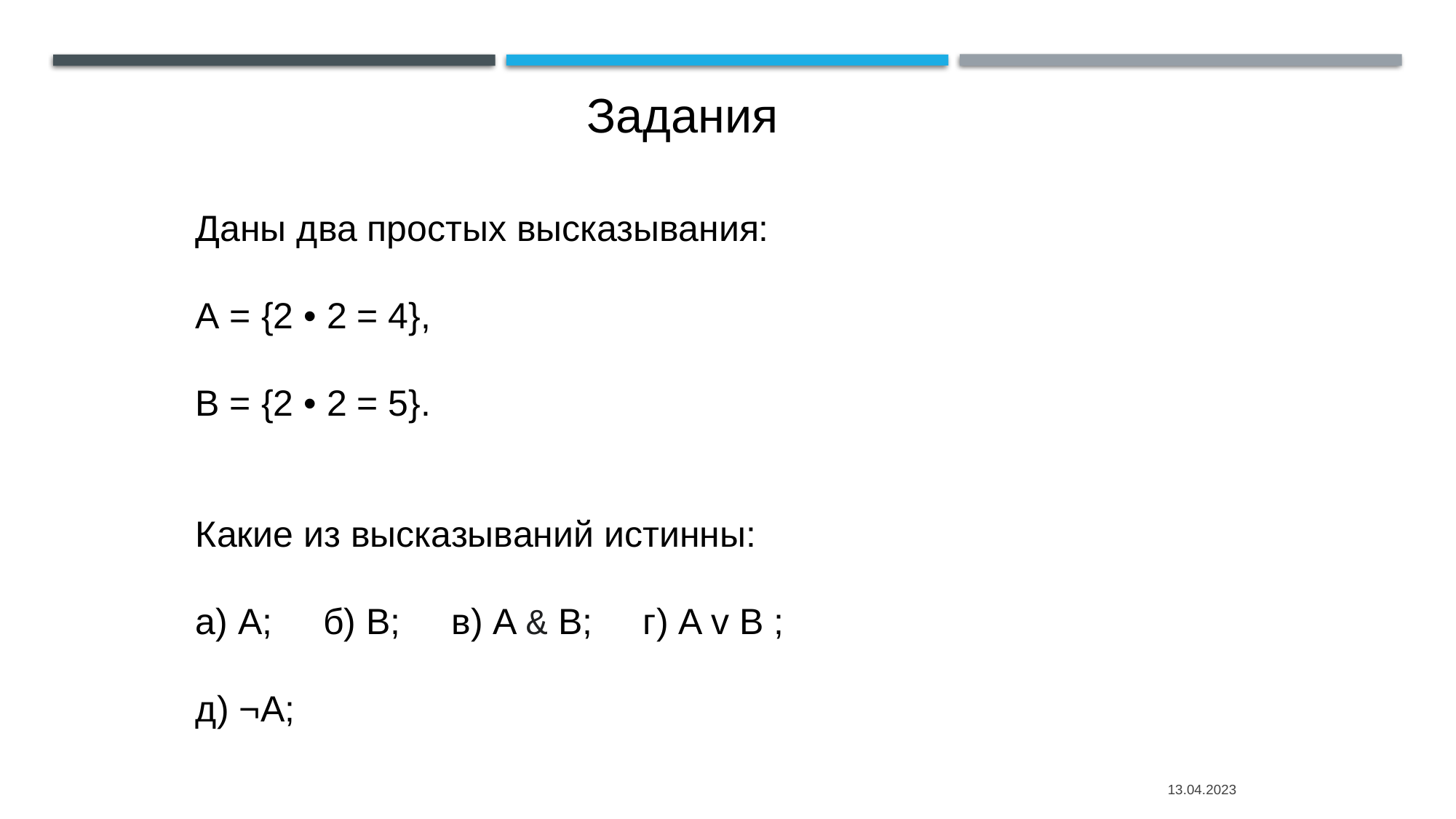

Задания
Даны два простых высказывания:

А = {2 • 2 = 4},

В = {2 • 2 = 5}.

Какие из высказываний истинны:

а) А;     б) В;     в) A & В;     г) A v B ;

д) ¬A;
13.04.2023